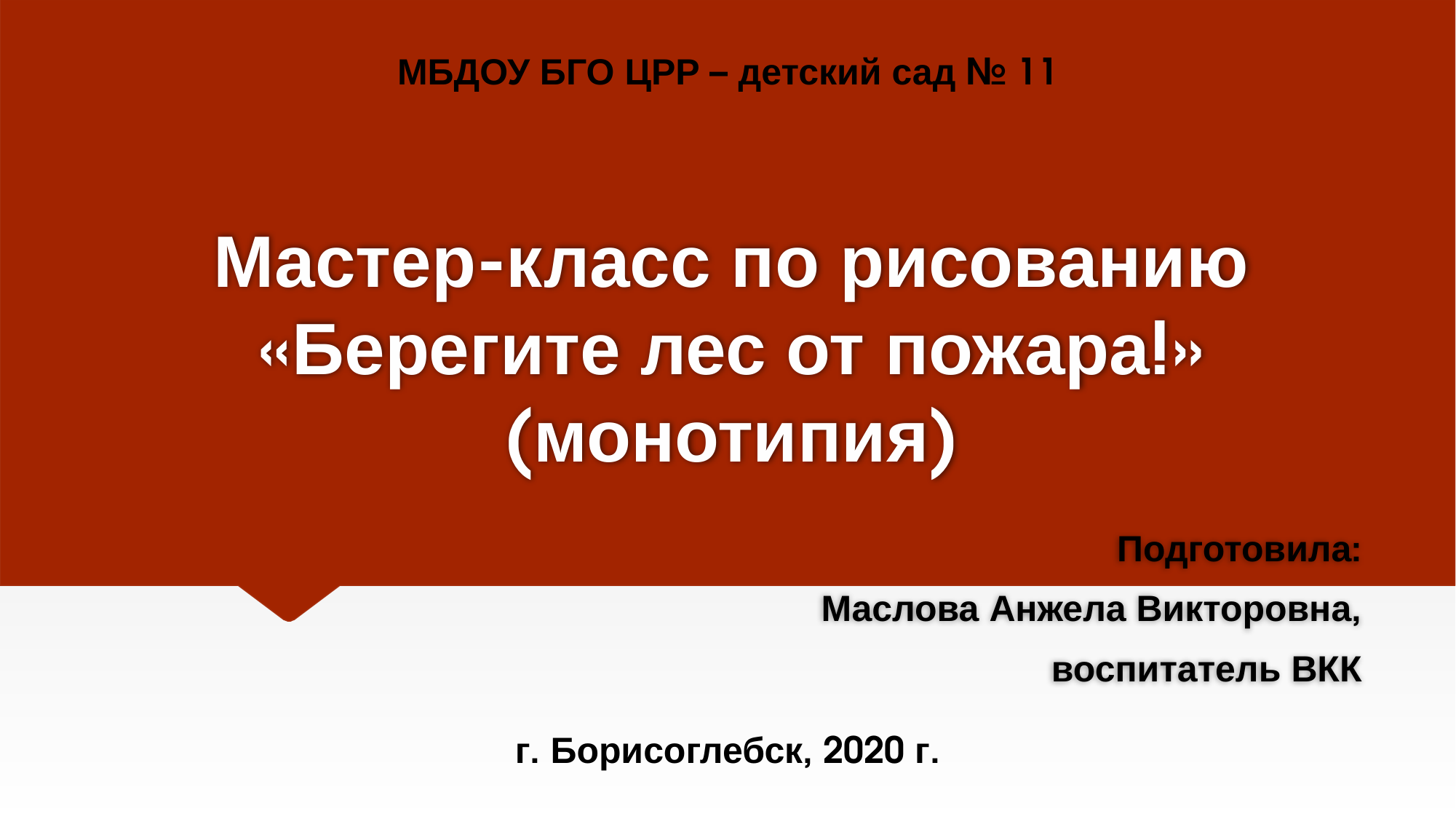

МБДОУ БГО ЦРР – детский сад № 11
# Мастер-класс по рисованию «Берегите лес от пожара!» (монотипия)
Подготовила:
Маслова Анжела Викторовна,
воспитатель ВКК
г. Борисоглебск, 2020 г.